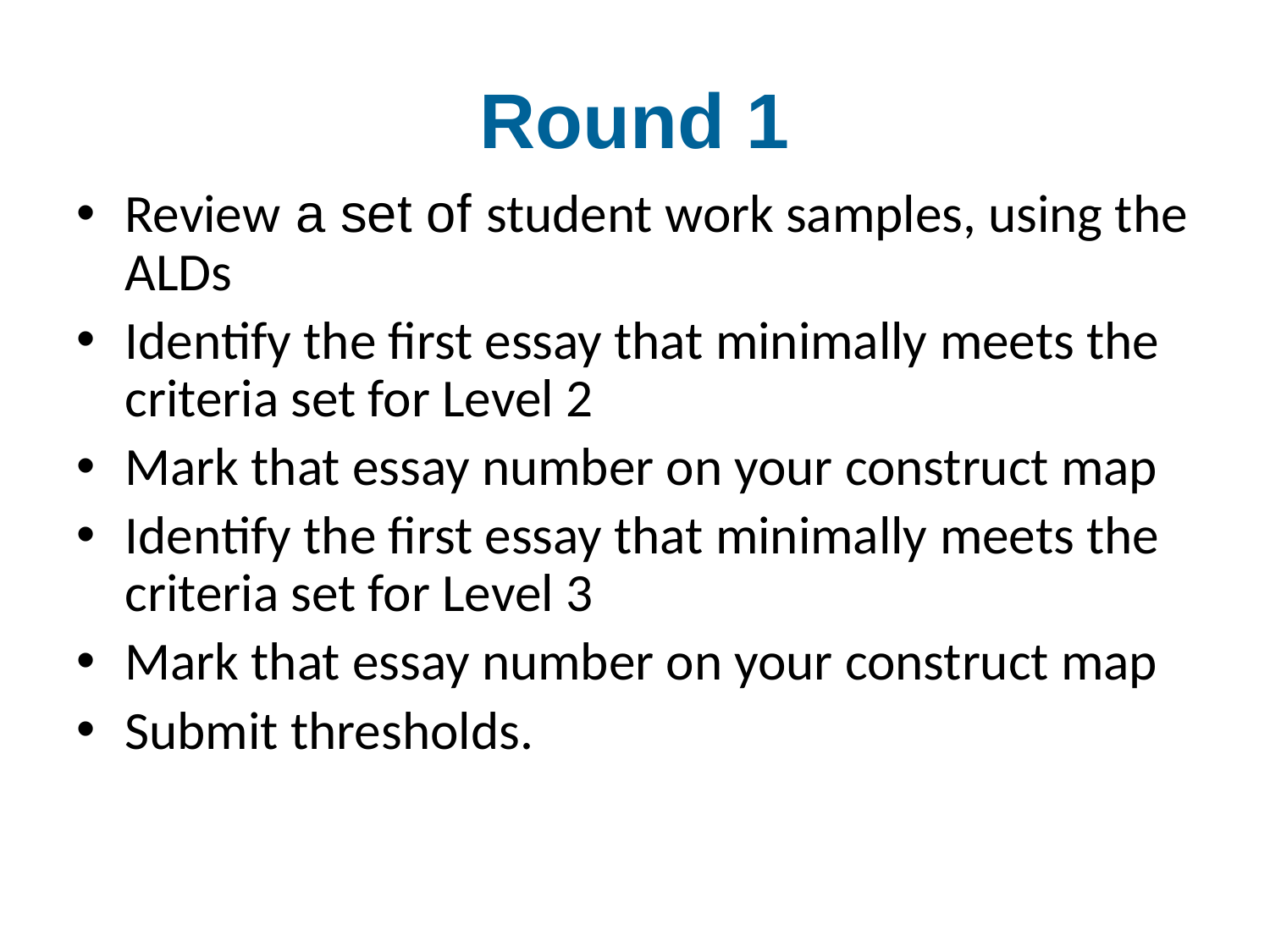

# Round 1
Review a set of student work samples, using the ALDs
Identify the first essay that minimally meets the criteria set for Level 2
Mark that essay number on your construct map
Identify the first essay that minimally meets the criteria set for Level 3
Mark that essay number on your construct map
Submit thresholds.